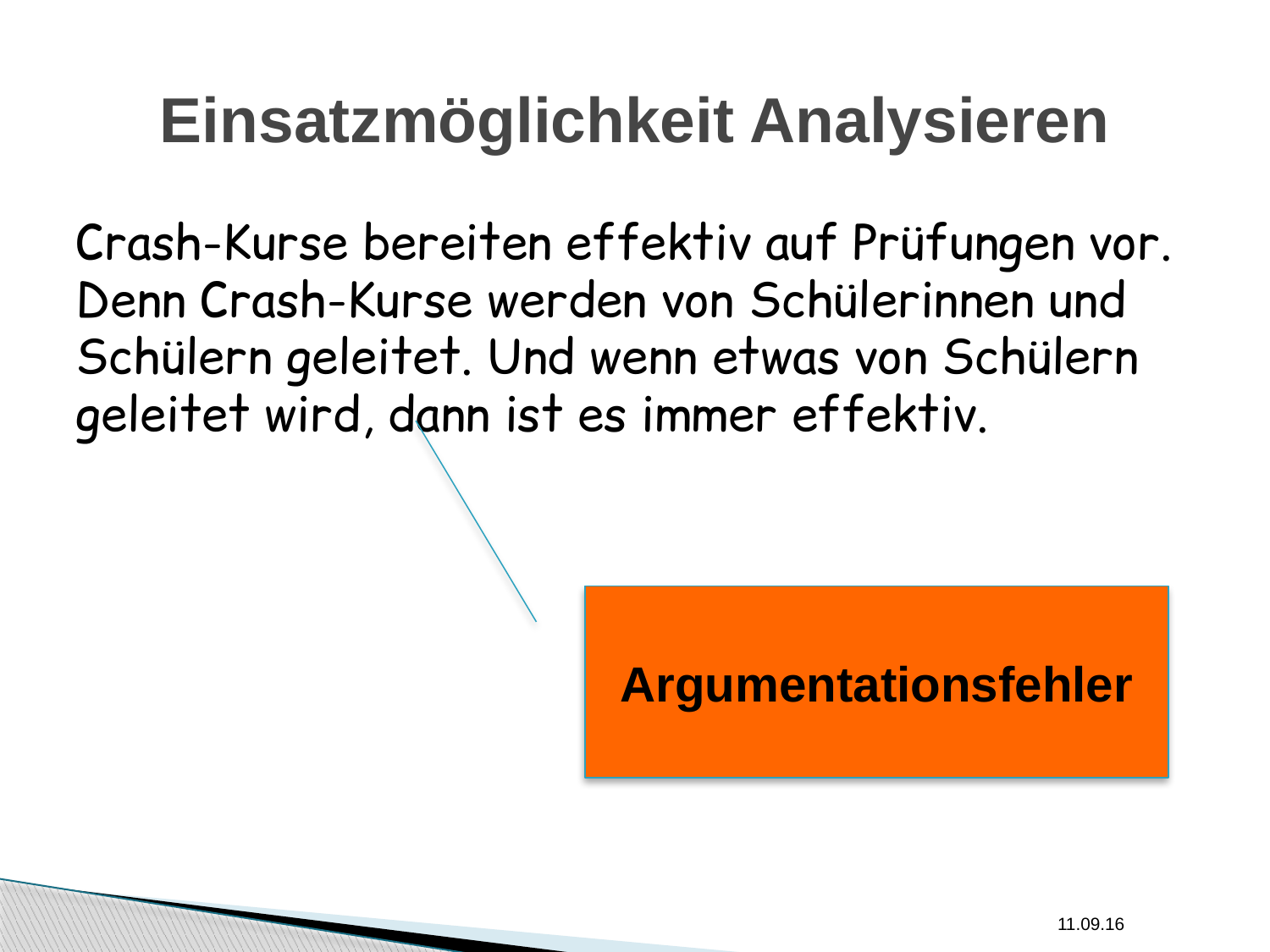

# Einsatzmöglichkeit Analysieren
Crash-Kurse bereiten effektiv auf Prüfungen vor. Denn Crash-Kurse werden von Schülerinnen und Schülern geleitet. Und wenn etwas von Schülern geleitet wird, dann ist es immer effektiv.
Argumentationsfehler
11.09.16